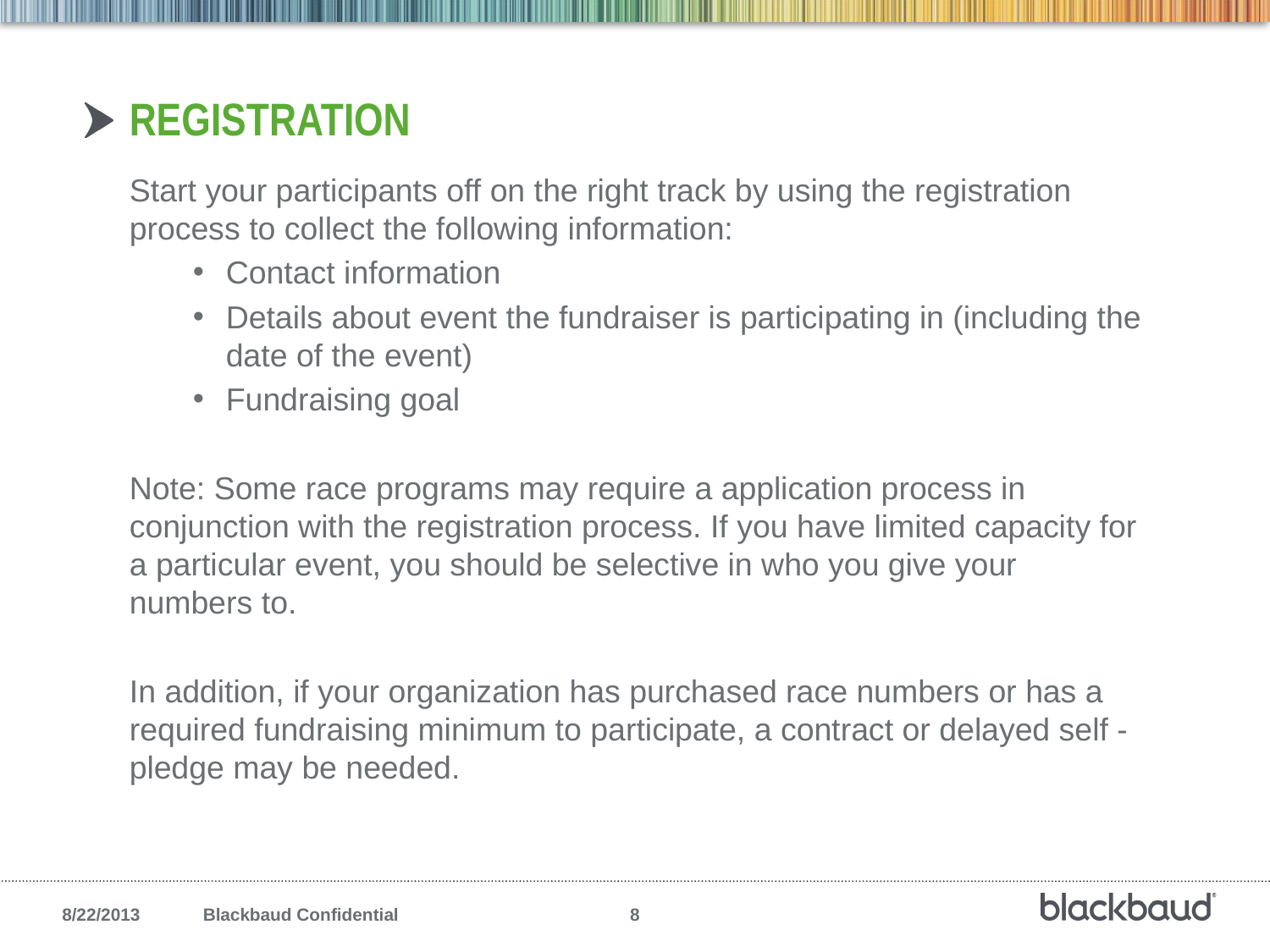

# Registration
Start your participants off on the right track by using the registration process to collect the following information:
Contact information
Details about event the fundraiser is participating in (including the date of the event)
Fundraising goal

Note: Some race programs may require a application process in conjunction with the registration process. If you have limited capacity for a particular event, you should be selective in who you give your numbers to.

In addition, if your organization has purchased race numbers or has a required fundraising minimum to participate, a contract or delayed self -pledge may be needed.